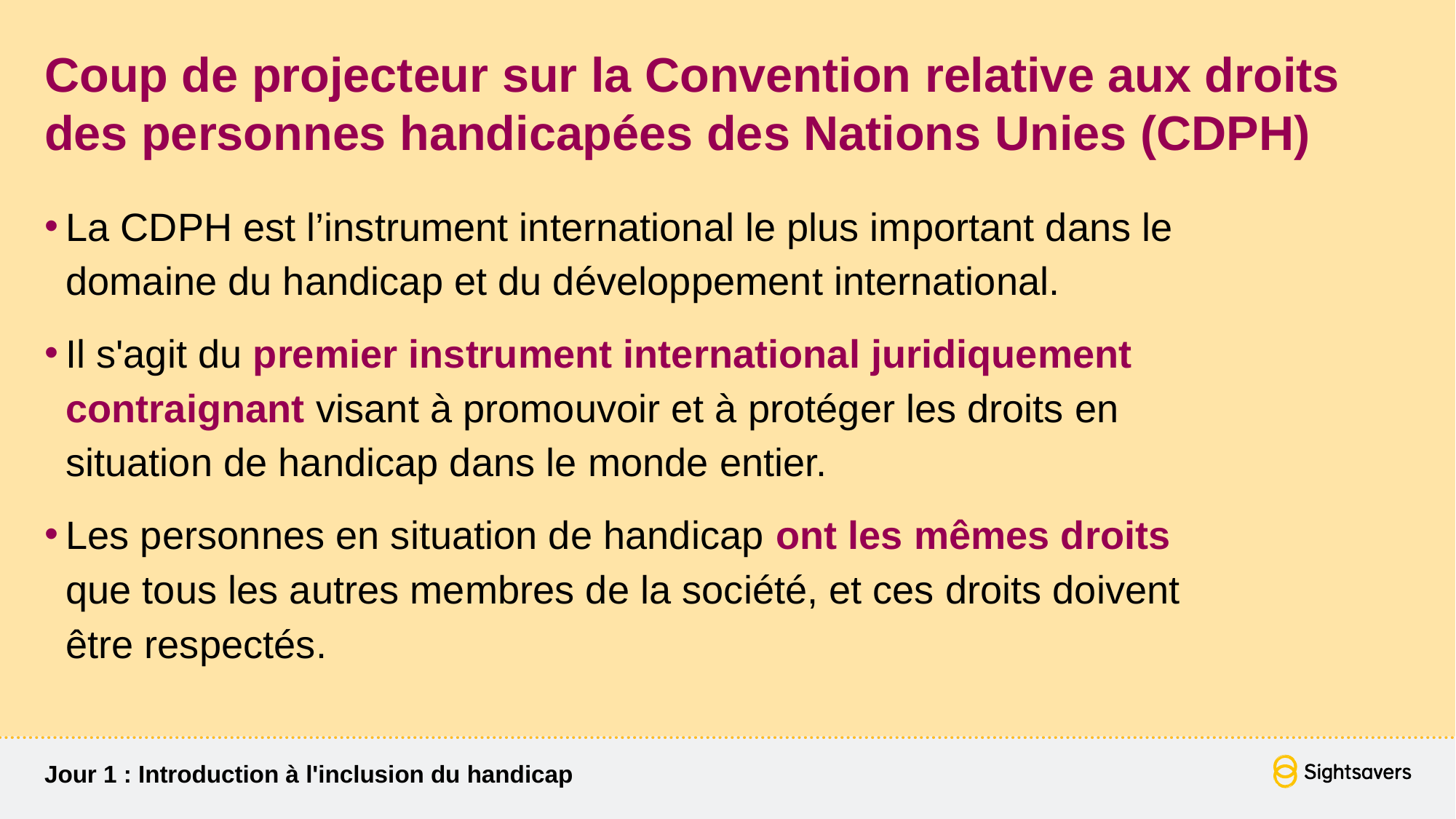

# Coup de projecteur sur la Convention relative aux droits des personnes handicapées des Nations Unies (CDPH)
La CDPH est l’instrument international le plus important dans le domaine du handicap et du développement international.
Il s'agit du premier instrument international juridiquement contraignant visant à promouvoir et à protéger les droits en situation de handicap dans le monde entier.
Les personnes en situation de handicap ont les mêmes droits que tous les autres membres de la société, et ces droits doivent être respectés.
Jour 1 : Introduction à l'inclusion du handicap